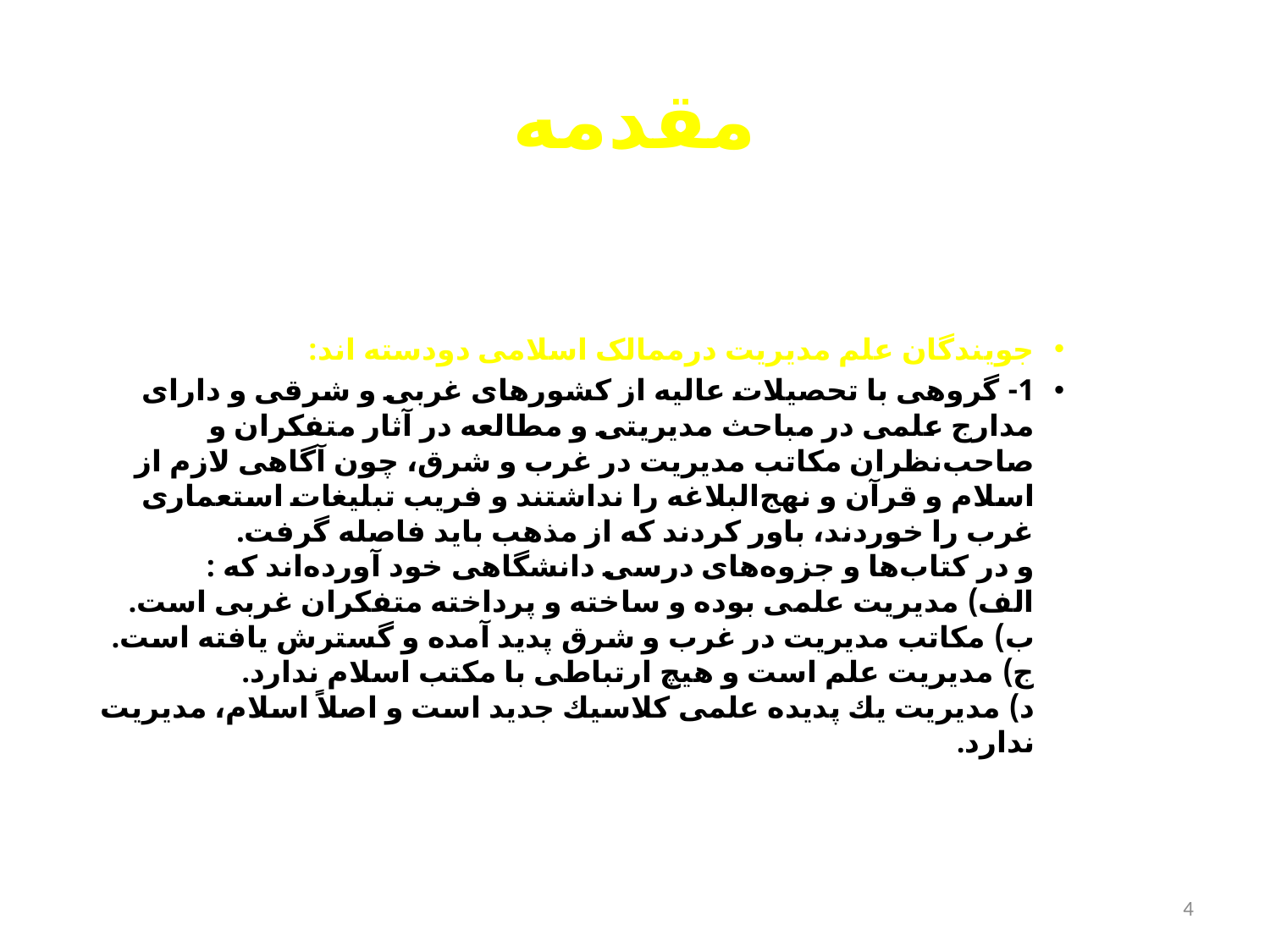

# مقدمه
جویندگان علم مدیریت درممالک اسلامی دودسته اند:
1- گروهی با تحصیلات عالیه از كشورهای غربی و شرقی و دارای مدارج علمی در مباحث مدیریتی و مطالعه در آثار متفكران و صاحب‌نظران مكاتب مدیریت در غرب و شرق، چون آگاهی لازم از اسلام و قرآن و نهج‌البلاغه را نداشتند و فریب تبلیغات استعماری غرب را خوردند، باور كردند كه از مذهب باید فاصله گرفت.
و در كتاب‌ها و جزوه‌های درسی دانشگاهی خود آورده‌اند كه :
الف) مدیریت علمی بوده و ساخته و پرداخته متفكران غربی است.
ب) مكاتب مدیریت در غرب و شرق پدید آمده و گسترش یافته است.
ج) مدیریت علم است و هیچ ارتباطی با مكتب اسلام ندارد.
د) مدیریت یك پدیده علمی كلاسیك جدید است و اصلاً اسلام، مدیریت ندارد.
4